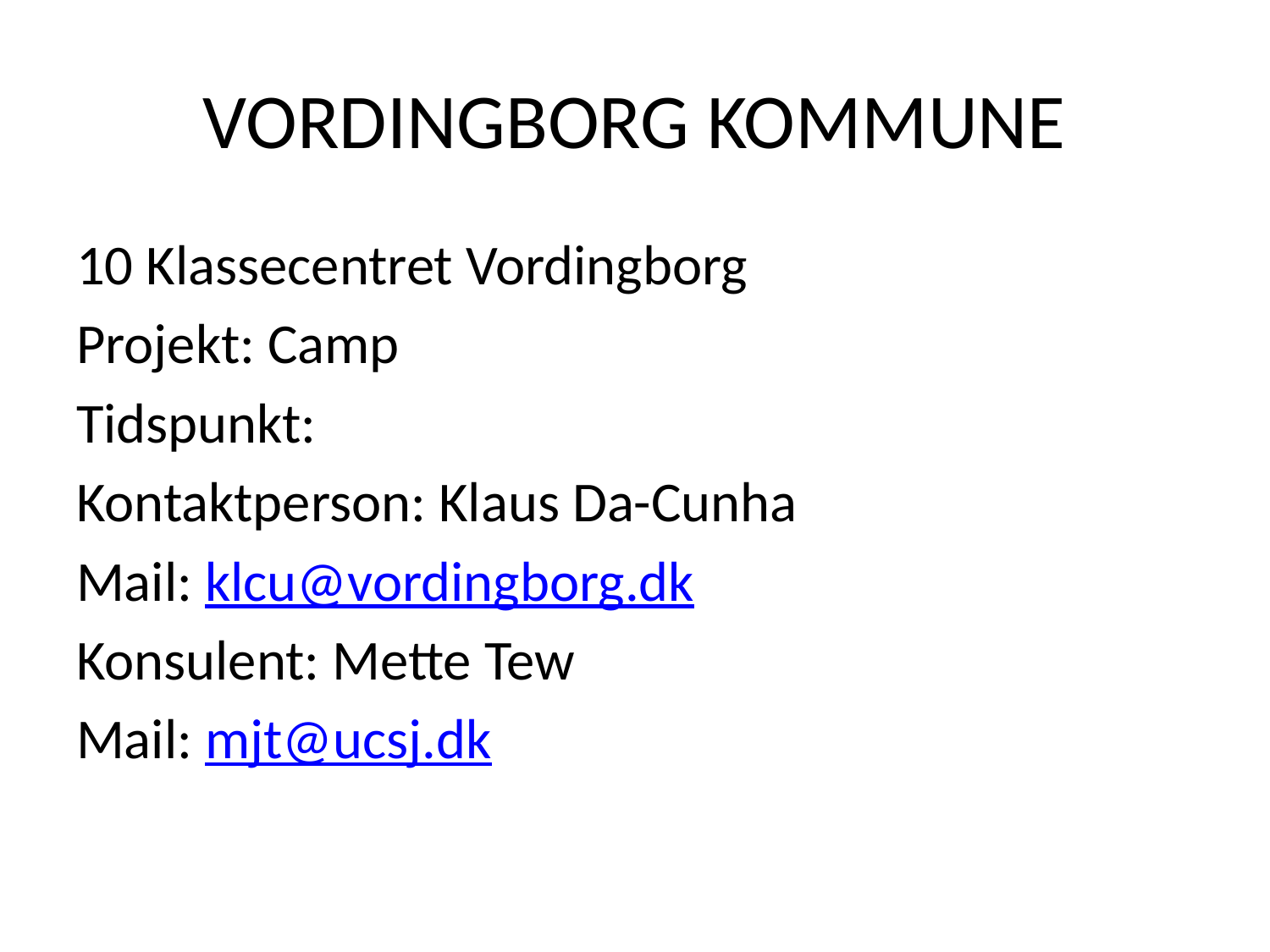

# VORDINGBORG KOMMUNE
10 Klassecentret Vordingborg
Projekt: Camp
Tidspunkt:
Kontaktperson: Klaus Da-Cunha
Mail: klcu@vordingborg.dk
Konsulent: Mette Tew
Mail: mjt@ucsj.dk